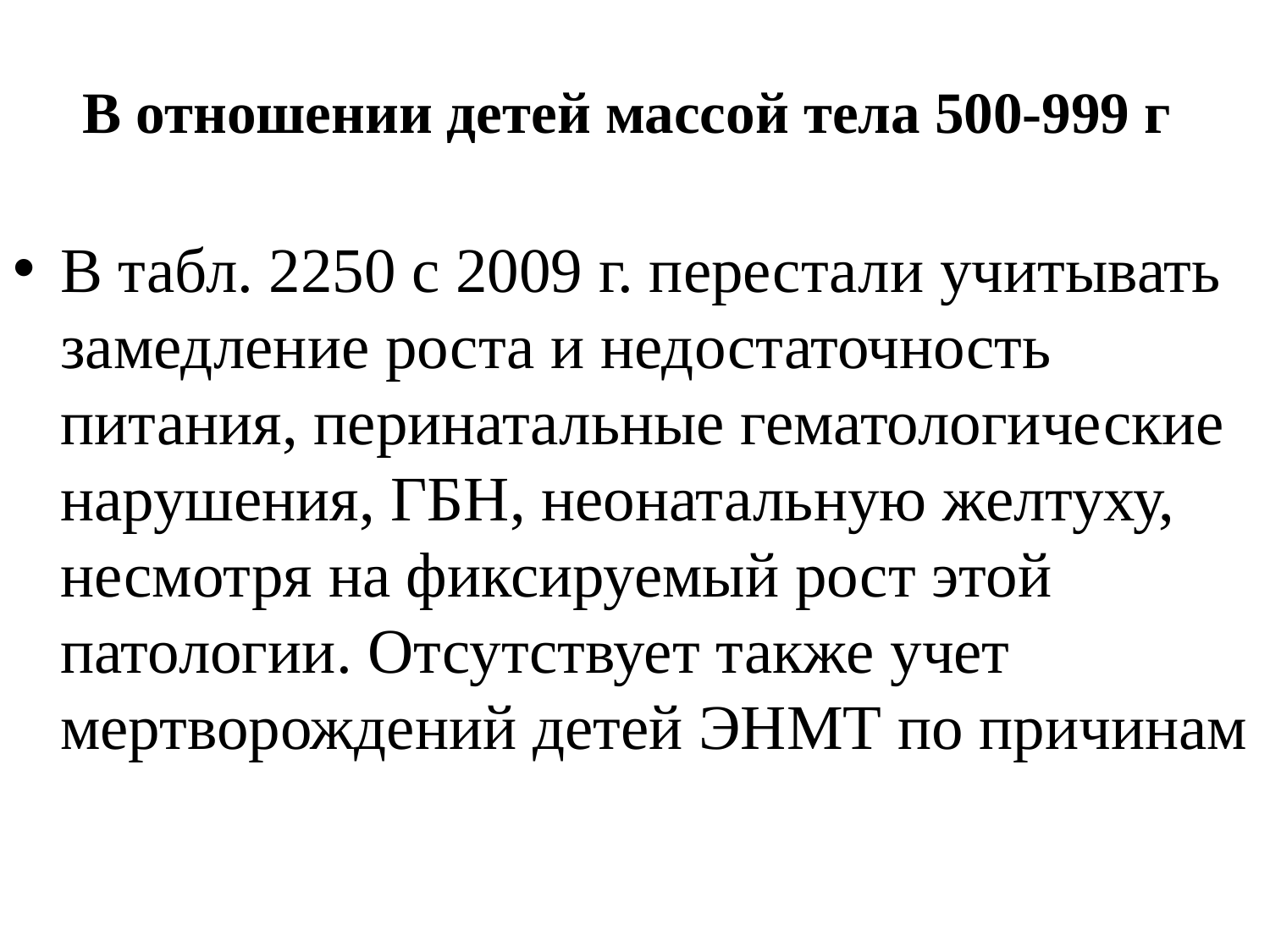

# В отношении детей массой тела 500-999 г
В табл. 2250 с 2009 г. перестали учитывать замедление роста и недостаточность питания, перинатальные гематологические нарушения, ГБН, неонатальную желтуху, несмотря на фиксируемый рост этой патологии. Отсутствует также учет мертворождений детей ЭНМТ по причинам